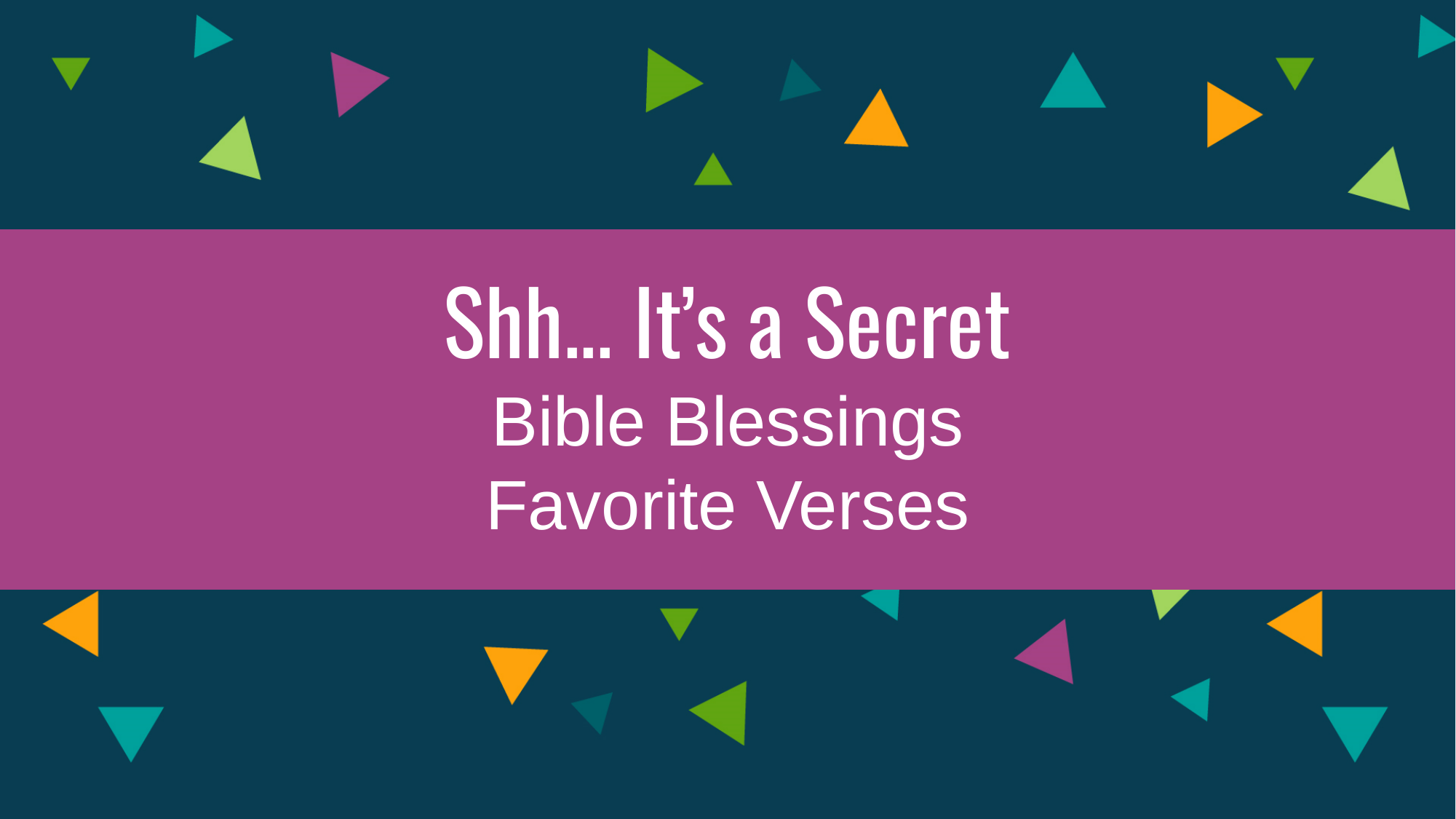

Shh... It’s a Secret
Bible Blessings
Favorite Verses